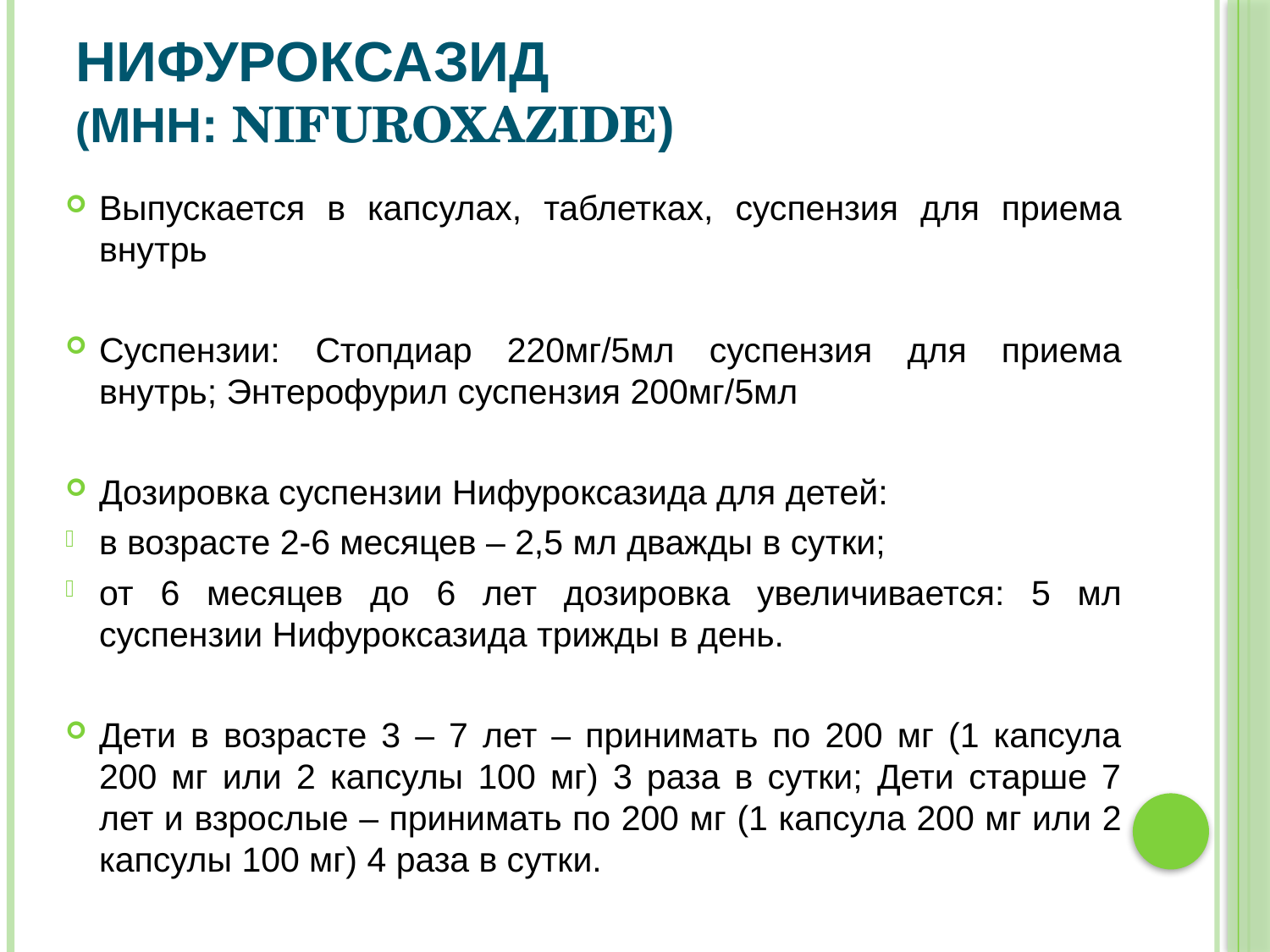

# Нифуроксазид (МНН: Nifuroxazide)
Выпускается в капсулах, таблетках, суспензия для приема внутрь

Суспензии: Стопдиар 220мг/5мл суспензия для приема внутрь; Энтерофурил суспензия 200мг/5мл

Дозировка суспензии Нифуроксазида для детей:
в возрасте 2-6 месяцев – 2,5 мл дважды в сутки;
от 6 месяцев до 6 лет дозировка увеличивается: 5 мл суспензии Нифуроксазида трижды в день.

Дети в возрасте 3 – 7 лет – принимать по 200 мг (1 капсула 200 мг или 2 капсулы 100 мг) 3 раза в сутки; Дети старше 7 лет и взрослые – принимать по 200 мг (1 капсула 200 мг или 2 капсулы 100 мг) 4 раза в сутки.